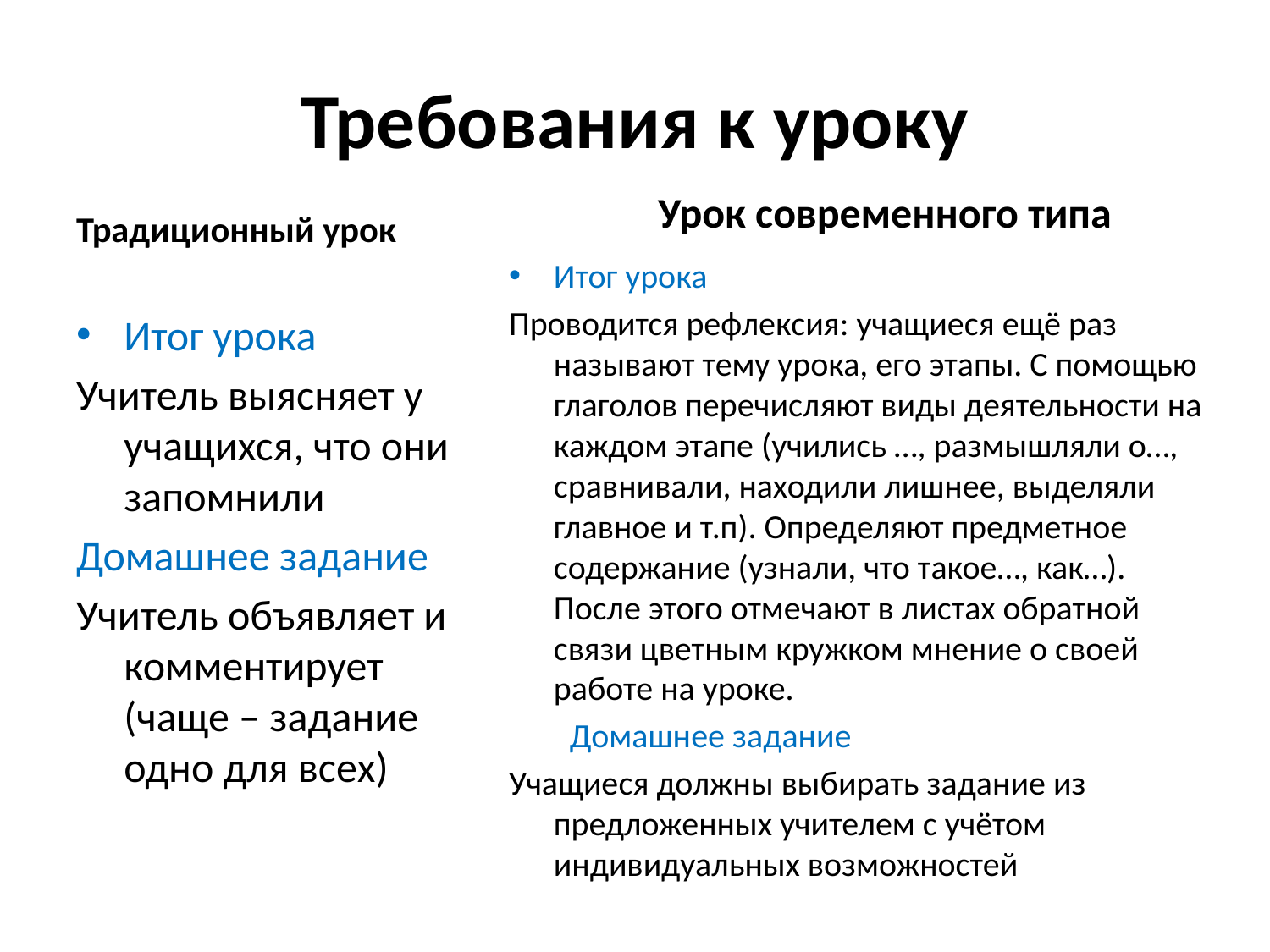

# Требования к уроку

Традиционный урок

Урок современного типа

Итог урока
Проводится рефлексия: учащиеся ещё раз называют тему урока, его этапы. С помощью глаголов перечисляют виды деятельности на каждом этапе (учились …, размышляли о…, сравнивали, находили лишнее, выделяли главное и т.п). Определяют предметное содержание (узнали, что такое…, как…). После этого отмечают в листах обратной связи цветным кружком мнение о своей работе на уроке.
        Домашнее задание
Учащиеся должны выбирать задание из предложенных учителем с учётом индивидуальных возможностей

Итог урока
Учитель выясняет у учащихся, что они запомнили
Домашнее задание
Учитель объявляет и комментирует (чаще – задание одно для всех)